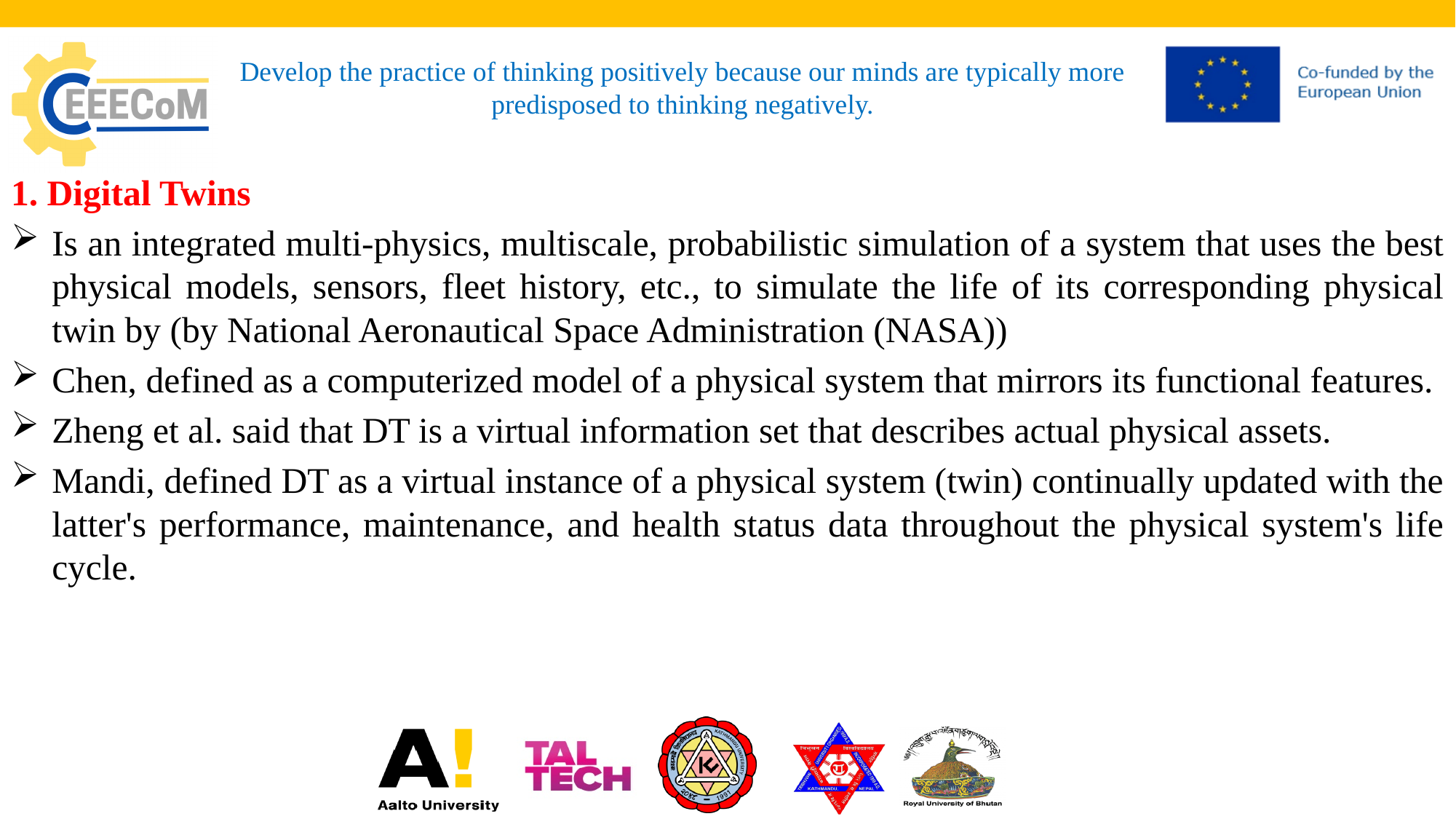

# Develop the practice of thinking positively because our minds are typically more predisposed to thinking negatively.
1. Digital Twins
Is an integrated multi-physics, multiscale, probabilistic simulation of a system that uses the best physical models, sensors, fleet history, etc., to simulate the life of its corresponding physical twin by (by National Aeronautical Space Administration (NASA))
Chen, defined as a computerized model of a physical system that mirrors its functional features.
Zheng et al. said that DT is a virtual information set that describes actual physical assets.
Mandi, defined DT as a virtual instance of a physical system (twin) continually updated with the latter's performance, maintenance, and health status data throughout the physical system's life cycle.